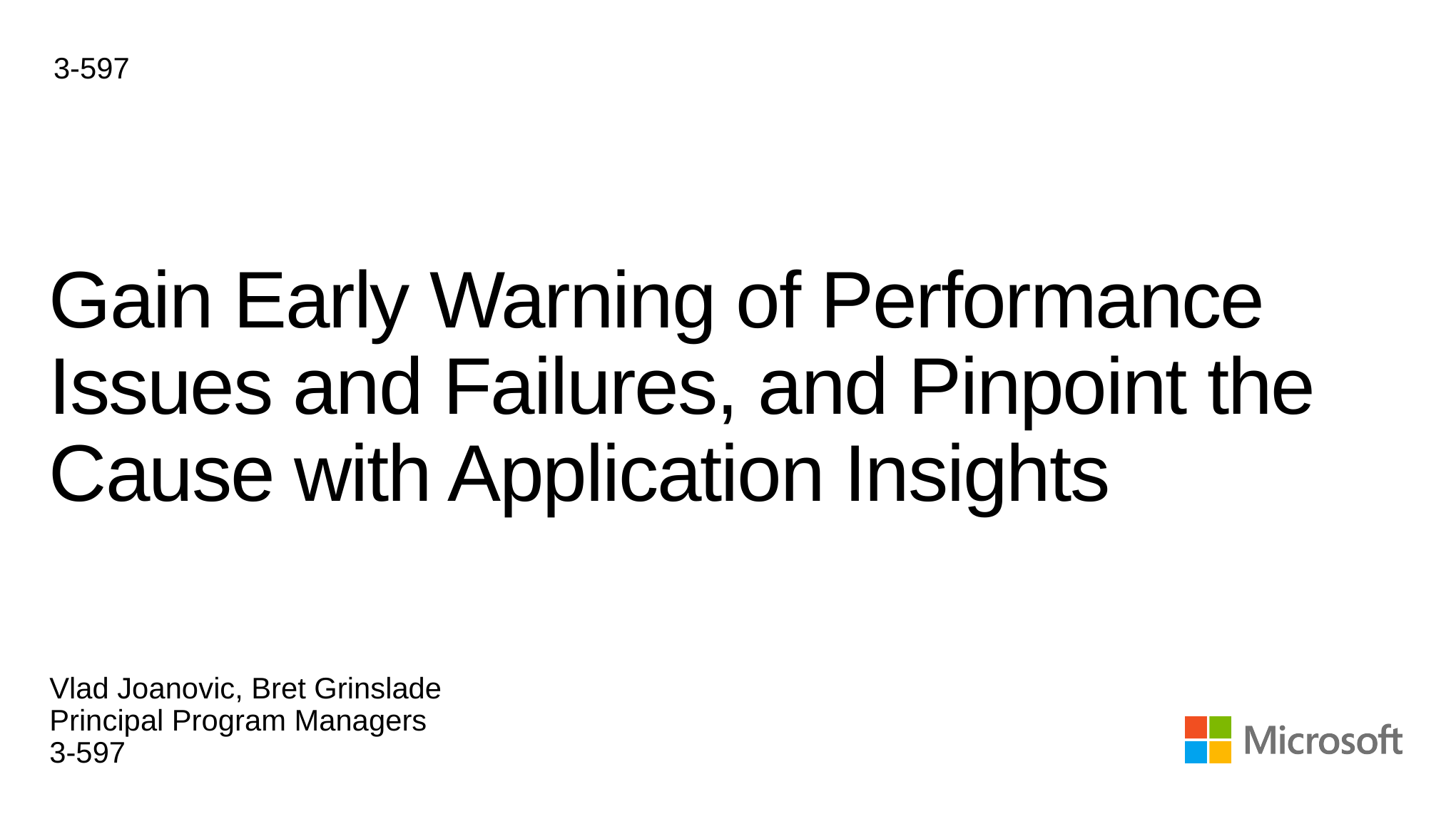

3-597
# Gain Early Warning of Performance Issues and Failures, and Pinpoint the Cause with Application Insights
Vlad Joanovic, Bret Grinslade
Principal Program Managers
3-597